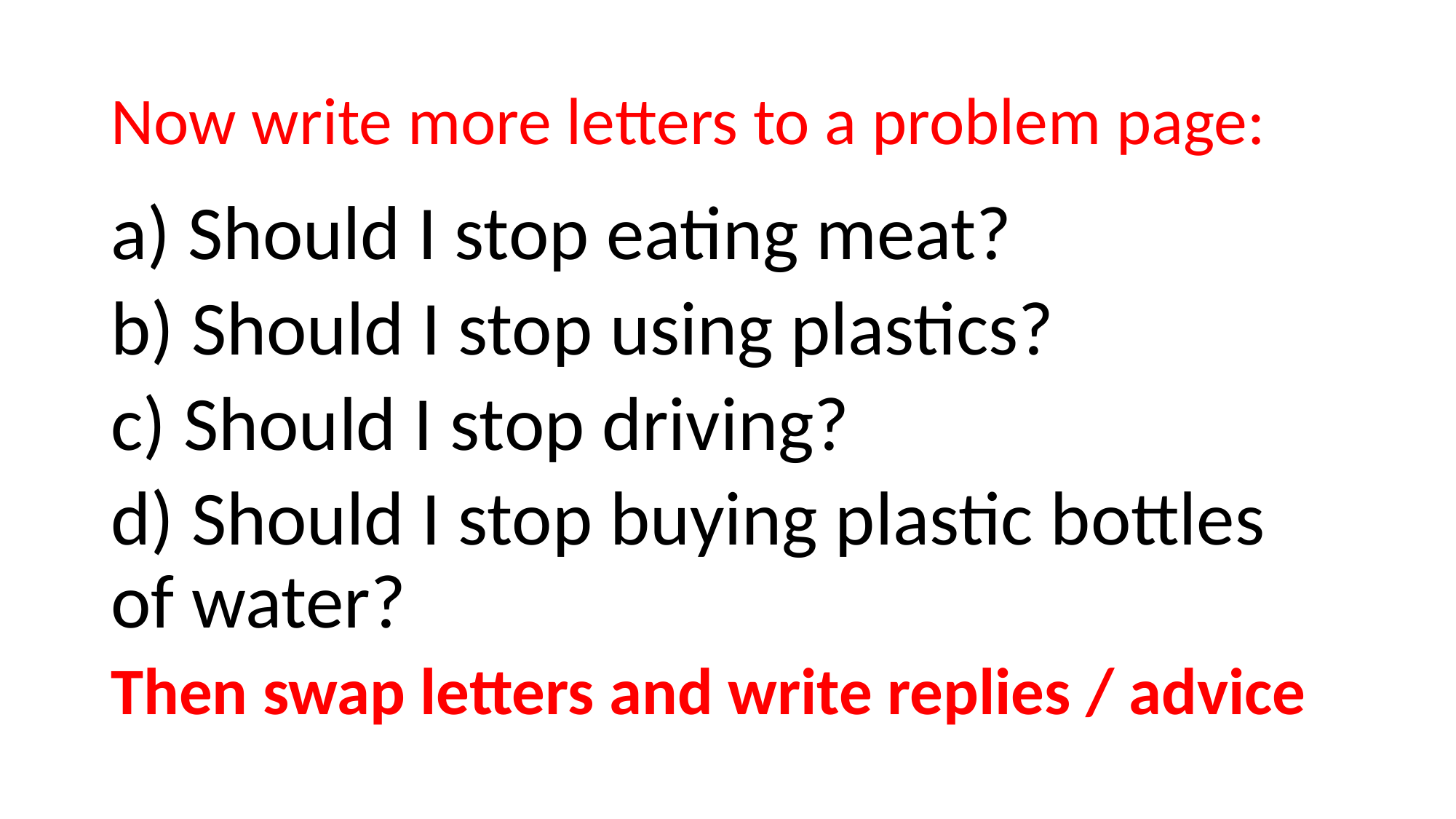

# Now write more letters to a problem page:
a) Should I stop eating meat?
b) Should I stop using plastics?
c) Should I stop driving?
d) Should I stop buying plastic bottles of water?
Then swap letters and write replies / advice